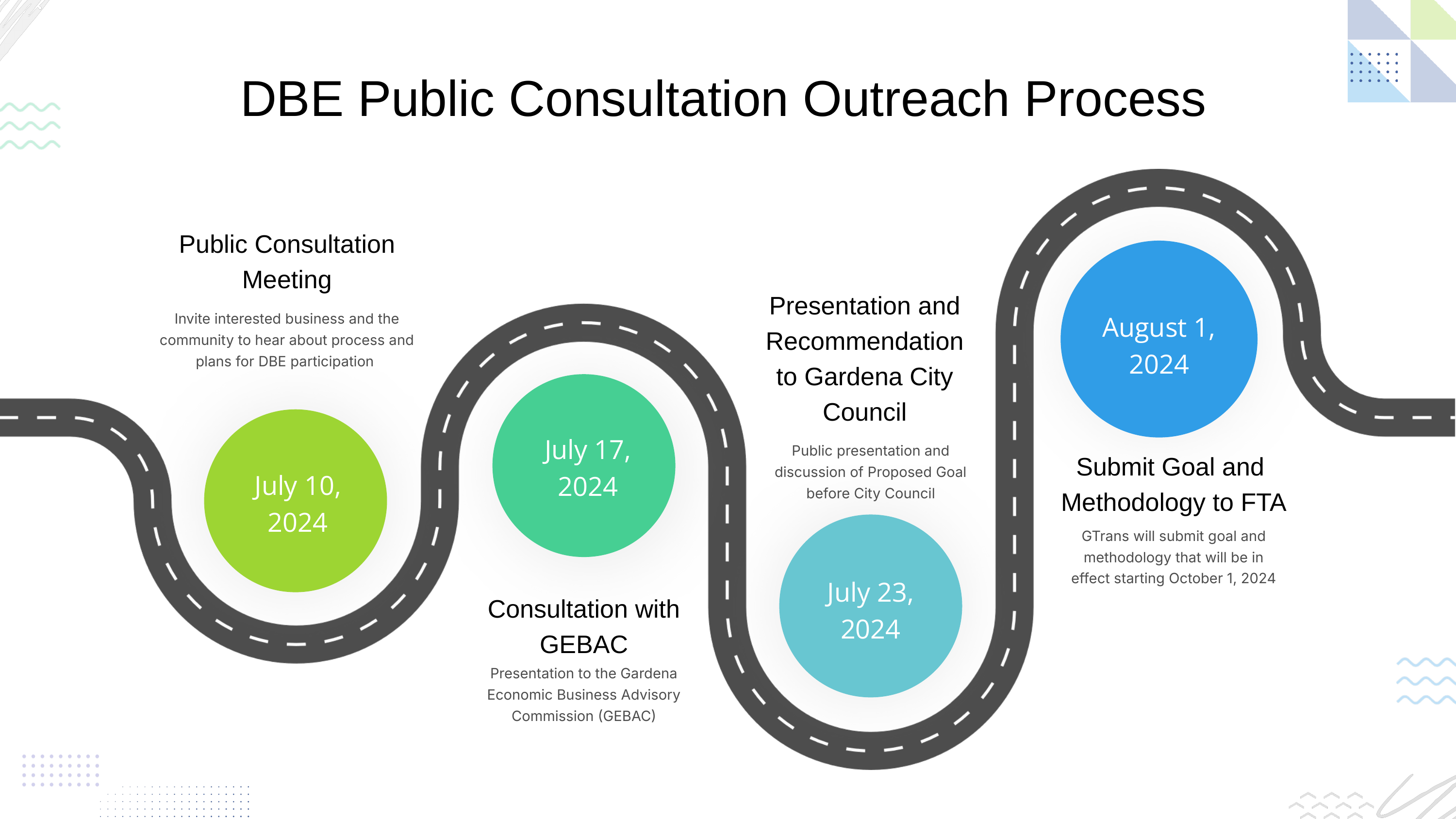

DBE Public Consultation Outreach Process

Public Consultation Meeting

Presentation and Recommendation to Gardena City Council
Invite interested business and the community to hear about process and plans for DBE participation
August 1, 2024

July 17, 2024
Public presentation and discussion of Proposed Goal before City Council
Submit Goal and  Methodology to FTA
July 10, 2024

GTrans will submit goal and methodology that will be in effect starting October 1, 2024
July 23, 2024
Consultation with GEBAC

Presentation to the Gardena Economic Business Advisory Commission (GEBAC)